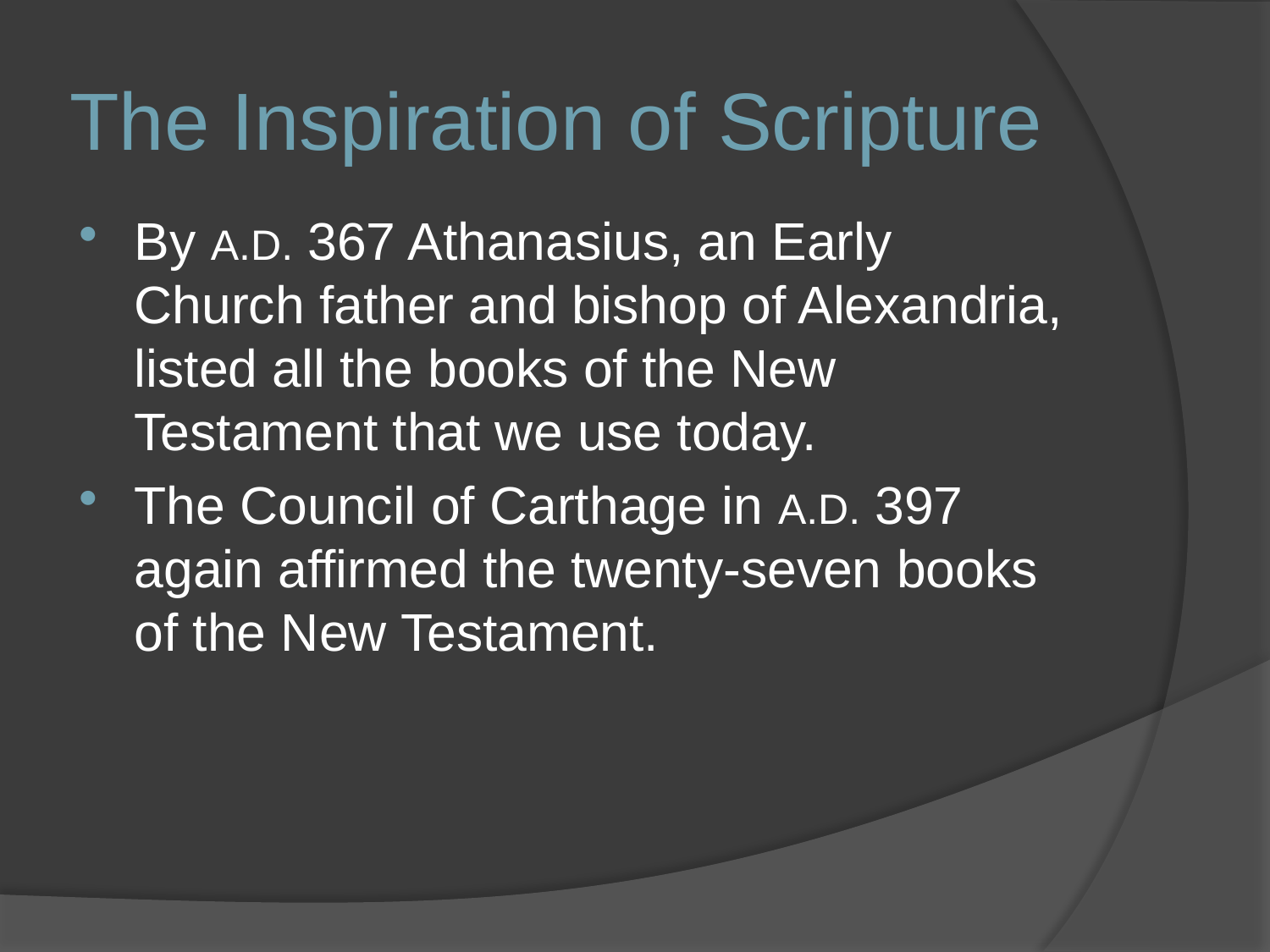

# The Inspiration of Scripture
By A.D. 367 Athanasius, an Early Church father and bishop of Alexandria, listed all the books of the New Testament that we use today.
The Council of Carthage in A.D. 397 again affirmed the twenty-seven books of the New Testament.